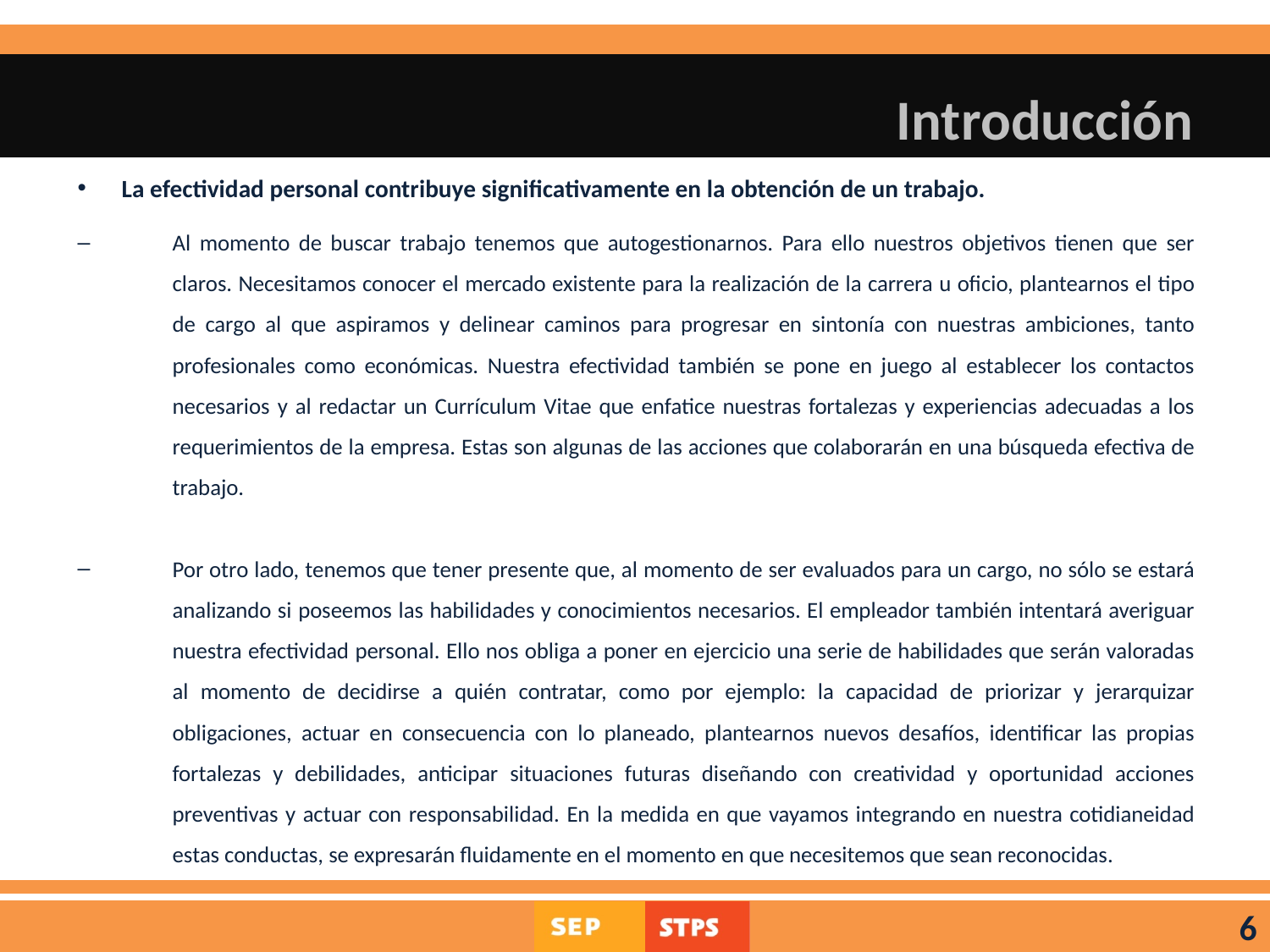

# Introducción
La efectividad personal contribuye significativamente en la obtención de un trabajo.

Al momento de buscar trabajo tenemos que autogestionarnos. Para ello nuestros objetivos tienen que ser claros. Necesitamos conocer el mercado existente para la realización de la carrera u oficio, plantearnos el tipo de cargo al que aspiramos y delinear caminos para progresar en sintonía con nuestras ambiciones, tanto profesionales como económicas. Nuestra efectividad también se pone en juego al establecer los contactos necesarios y al redactar un Currículum Vitae que enfatice nuestras fortalezas y experiencias adecuadas a los requerimientos de la empresa. Estas son algunas de las acciones que colaborarán en una búsqueda efectiva de trabajo.

Por otro lado, tenemos que tener presente que, al momento de ser evaluados para un cargo, no sólo se estará analizando si poseemos las habilidades y conocimientos necesarios. El empleador también intentará averiguar nuestra efectividad personal. Ello nos obliga a poner en ejercicio una serie de habilidades que serán valoradas al momento de decidirse a quién contratar, como por ejemplo: la capacidad de priorizar y jerarquizar obligaciones, actuar en consecuencia con lo planeado, plantearnos nuevos desafíos, identificar las propias fortalezas y debilidades, anticipar situaciones futuras diseñando con creatividad y oportunidad acciones preventivas y actuar con responsabilidad. En la medida en que vayamos integrando en nuestra cotidianeidad estas conductas, se expresarán fluidamente en el momento en que necesitemos que sean reconocidas.
6